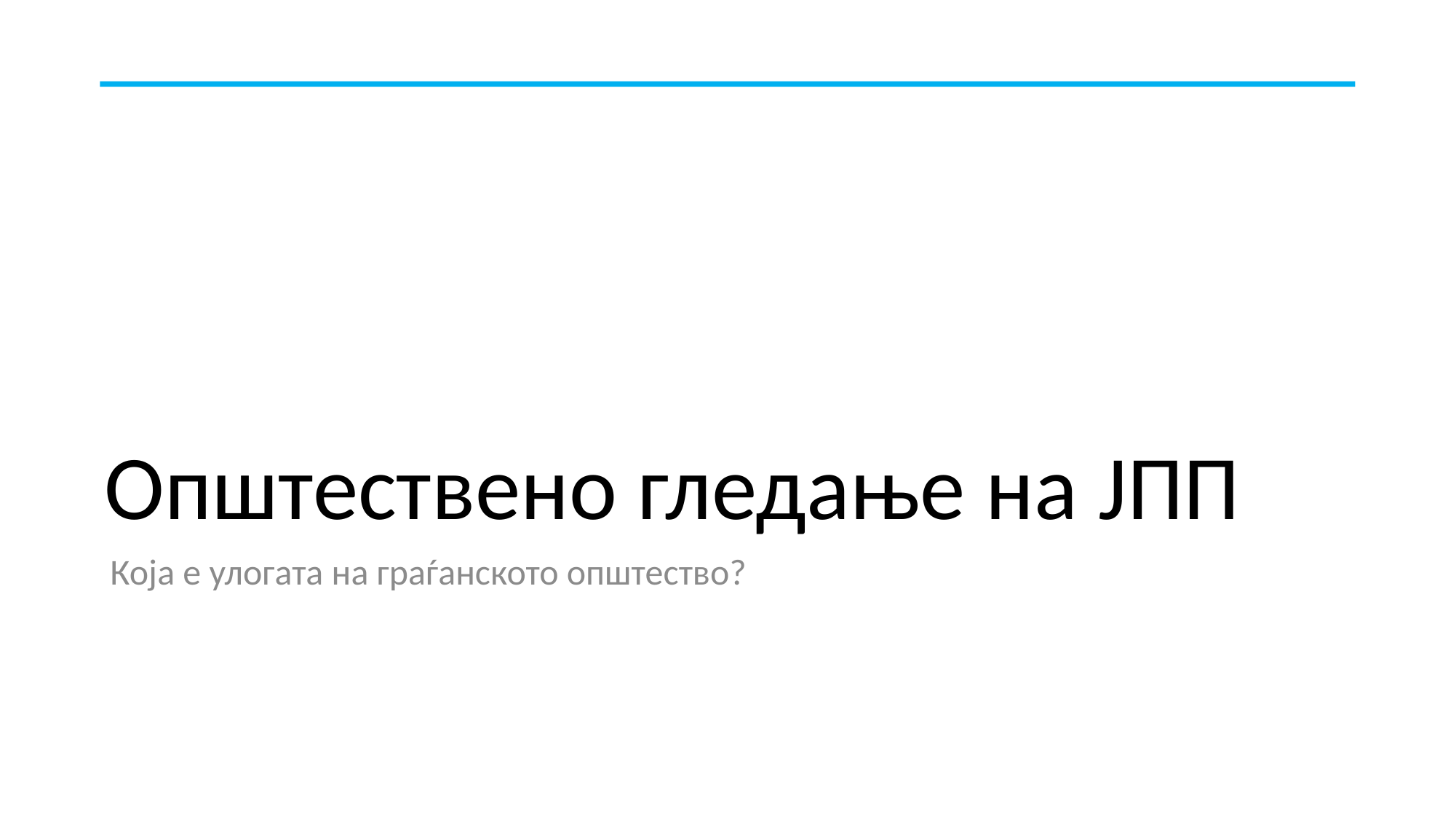

# Општествено гледање на ЈПП
Која е улогата на граѓанското општество?